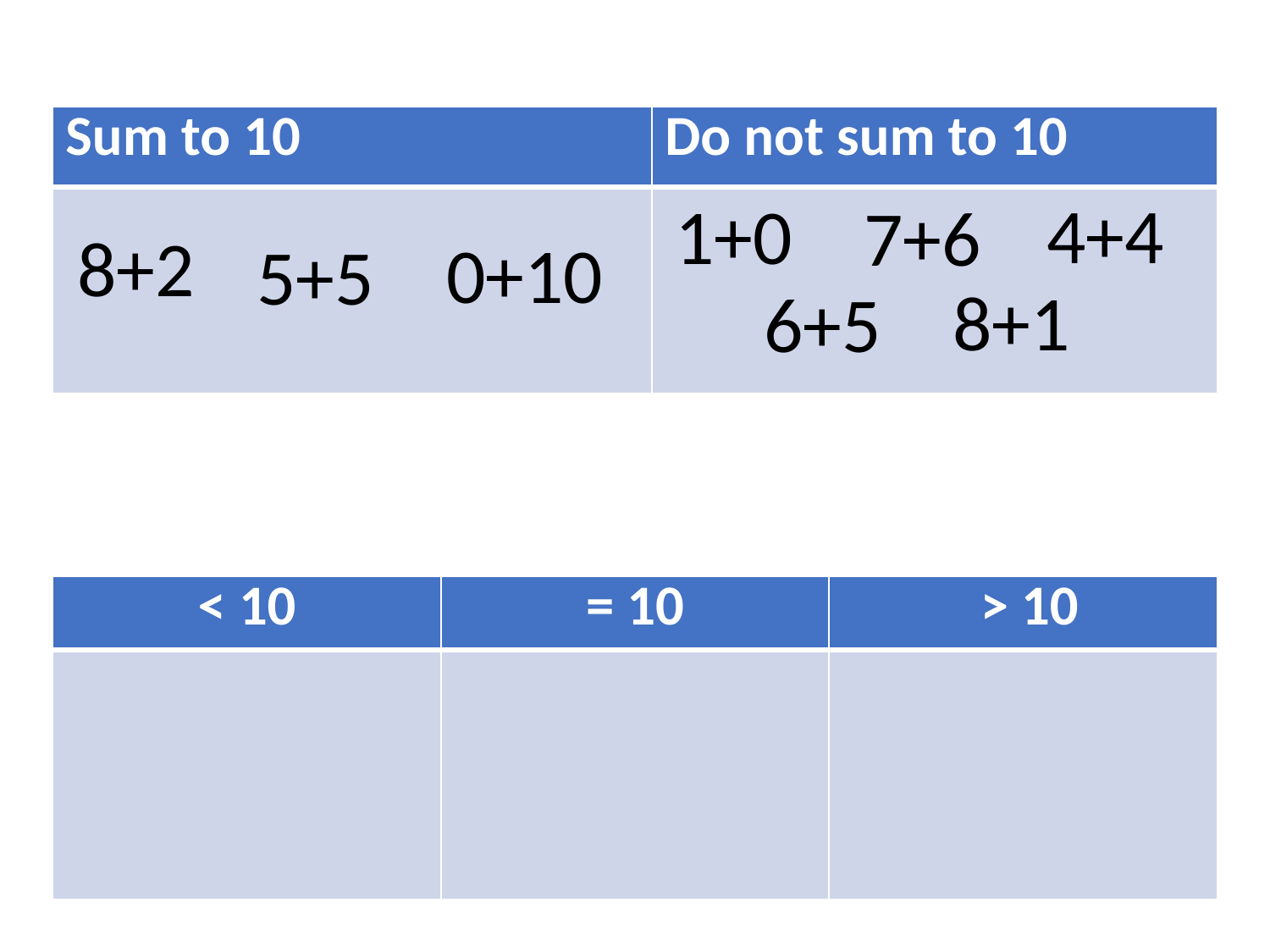

| Sum to 10 | Do not sum to 10 |
| --- | --- |
|  |  |
4+4
1+0
7+6
8+2
0+10
5+5
8+1
6+5
Do not sum to 10
| < 10 | = 10 | > 10 |
| --- | --- | --- |
|  |  |  |